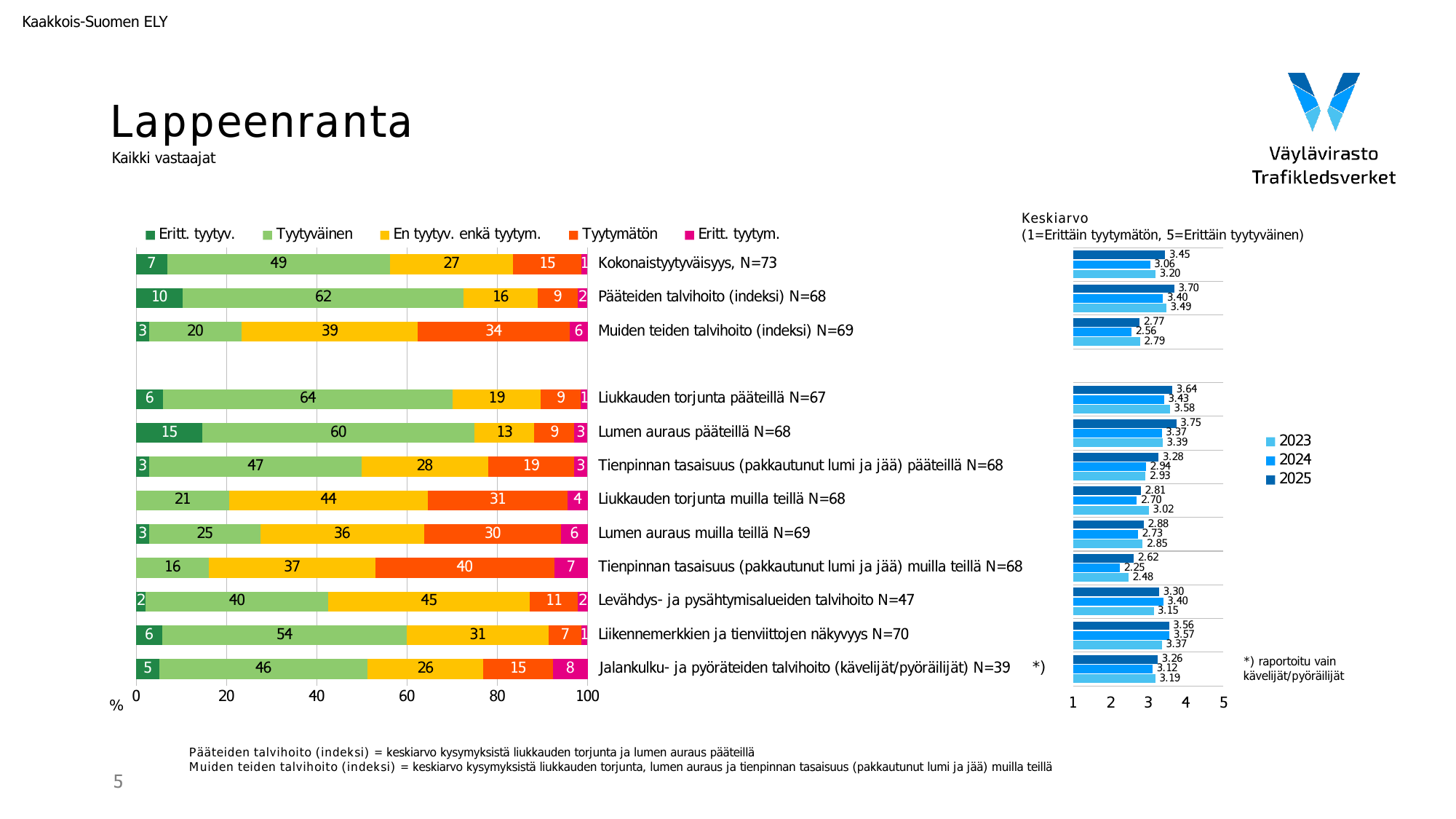

Kaakkois-Suomen ELY
# Lappeenranta
Kaikki vastaajat
Keskiarvo
(1=Erittäin tyytymätön, 5=Erittäin tyytyväinen)

### Chart

| Category | Eritt. tyytyv. | Tyytyväinen | En tyytyv. enkä tyytym. | Tyytymätön | Eritt. tyytym. |
|---|---|---|---|---|---|
| Kokonaistyytyväisyys, N=73 | 6.849315 | 49.315068 | 27.39726 | 15.068493 | 1.369863 |
| Pääteiden talvihoito (indeksi) N=68 | 10.338015500000001 | 62.236610999999996 | 16.3191395 | 8.889376500000001 | 2.2168565 |
| Muiden teiden talvihoito (indeksi) N=69 | 2.898551 | 20.467462333333334 | 39.038079 | 33.674339333333336 | 5.8539356666666675 |
|  | None | None | None | None | None |
| Liukkauden torjunta pääteillä N=67 | 5.970149 | 64.179104 | 19.402985 | 8.955224 | 1.492537 |
| Lumen auraus pääteillä N=68 | 14.705882 | 60.294118 | 13.235294 | 8.823529 | 2.941176 |
| Tienpinnan tasaisuus (pakkautunut lumi ja jää) pääteillä N=68 | 2.941176 | 47.058824 | 27.941176 | 19.117647 | 2.941176 |
| Liukkauden torjunta muilla teillä N=68 | None | 20.588235 | 44.117647 | 30.882353 | 4.411765 |
| Lumen auraus muilla teillä N=69 | 2.898551 | 24.637681 | 36.231884 | 30.434783 | 5.797101 |
| Tienpinnan tasaisuus (pakkautunut lumi ja jää) muilla teillä N=68 | None | 16.176471 | 36.764706 | 39.705882 | 7.352941 |
| Levähdys- ja pysähtymisalueiden talvihoito N=47 | 2.12766 | 40.425532 | 44.680851 | 10.638298 | 2.12766 |
| Liikennemerkkien ja tienviittojen näkyvyys N=70 | 5.714286 | 54.285714 | 31.428571 | 7.142857 | 1.428571 |
| Jalankulku- ja pyöräteiden talvihoito (kävelijät/pyöräilijät) N=39 | 5.128205 | 46.153846 | 25.641026 | 15.384615 | 7.692308 |

### Chart

| Category | 2025 | 2024 | 2023 |
|---|---|---|---|
*) raportoitu vain
kävelijät/pyöräilijät
*)
%
Pääteiden talvihoito (indeksi) = keskiarvo kysymyksistä liukkauden torjunta ja lumen auraus pääteillä
Muiden teiden talvihoito (indeksi) = keskiarvo kysymyksistä liukkauden torjunta, lumen auraus ja tienpinnan tasaisuus (pakkautunut lumi ja jää) muilla teillä

5